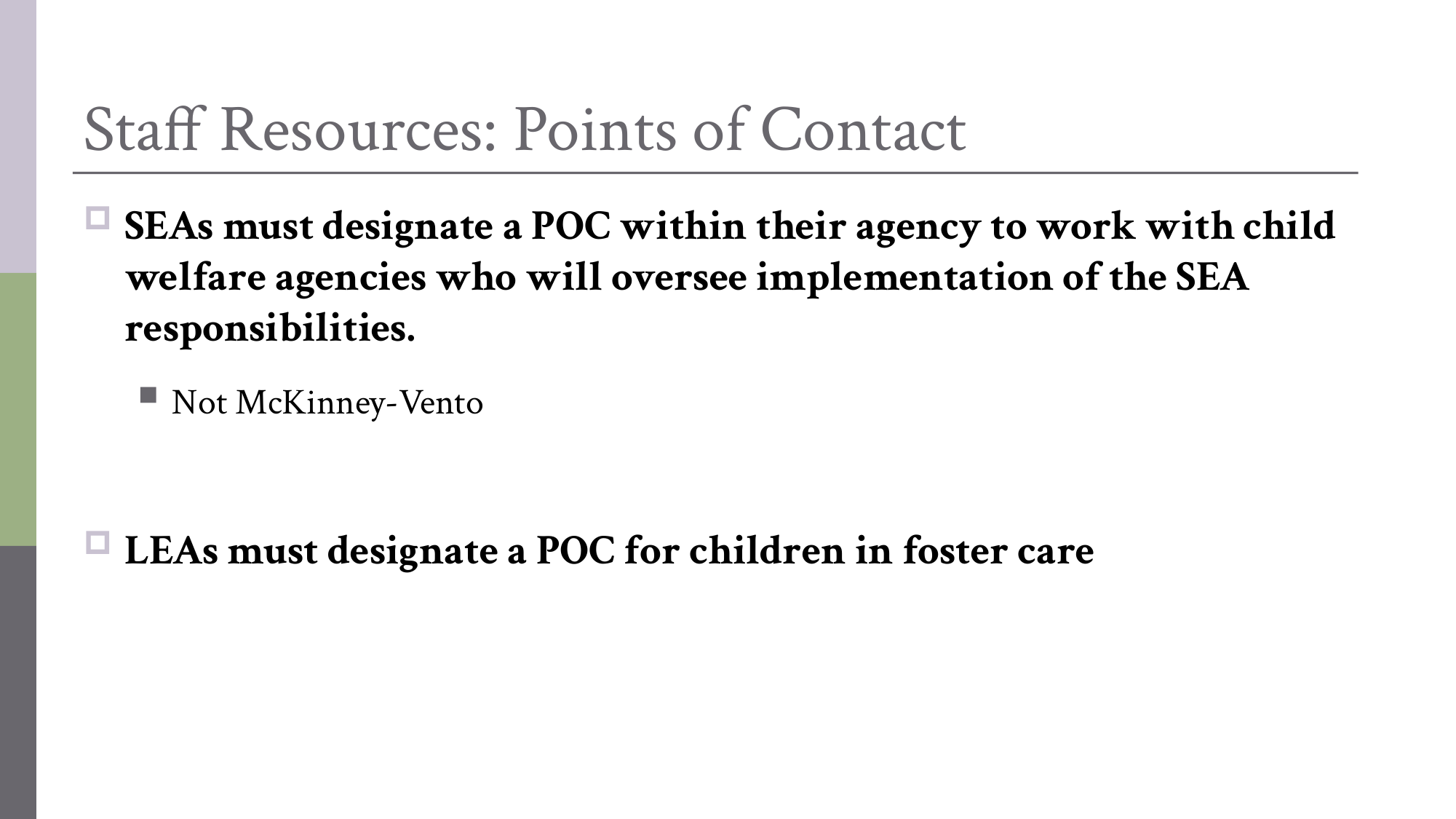

# Staff Resources: Points of Contact
SEAs must designate a POC within their agency to work with child welfare agencies who will oversee implementation of the SEA responsibilities.
Not McKinney-Vento

LEAs must designate a POC for children in foster care